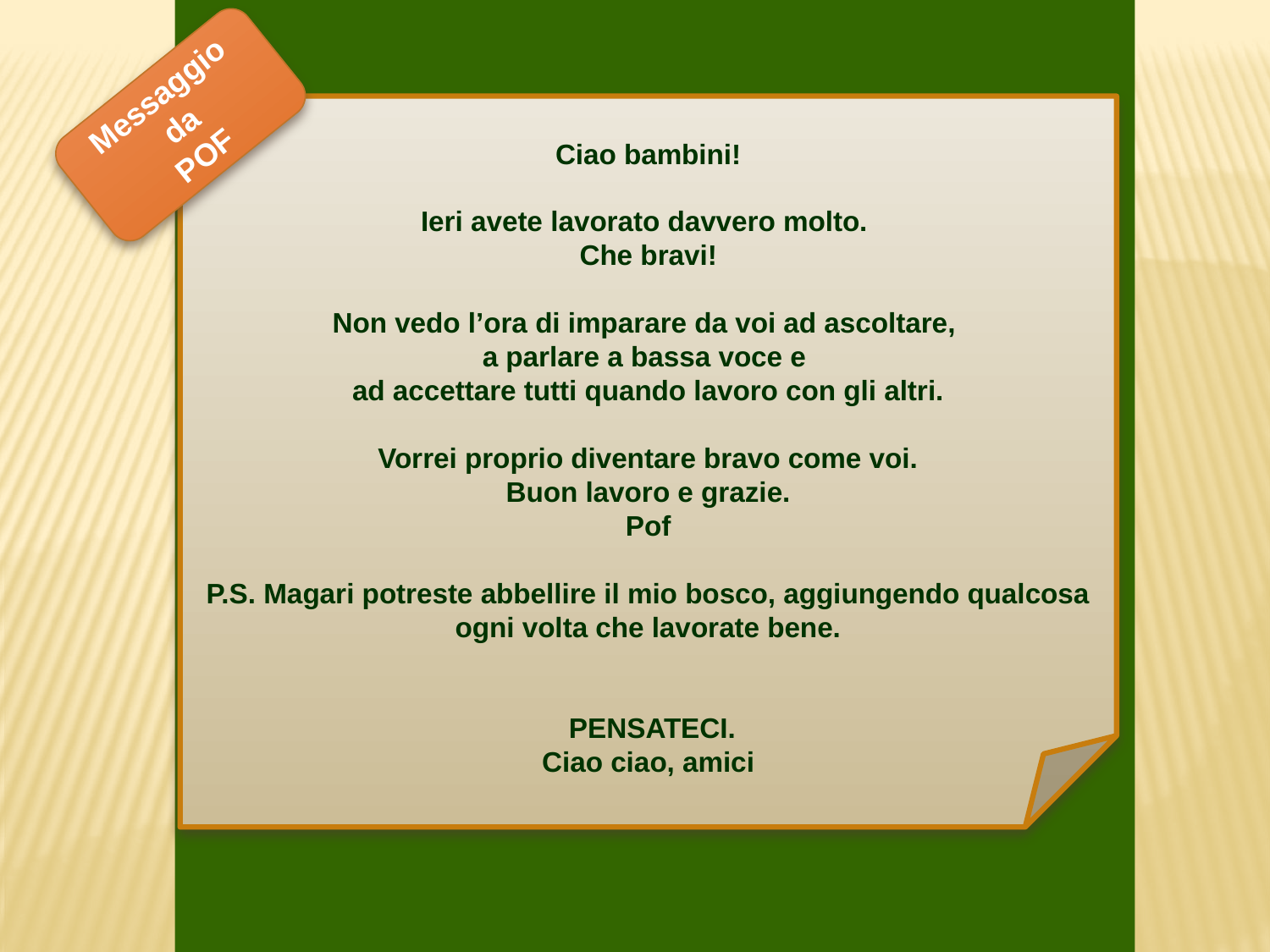

Messaggio da
POF

Ciao bambini!

Ieri avete lavorato davvero molto.
Che bravi!

Non vedo l’ora di imparare da voi ad ascoltare,
a parlare a bassa voce e
ad accettare tutti quando lavoro con gli altri.

Vorrei proprio diventare bravo come voi.
Buon lavoro e grazie.
Pof

P.S. Magari potreste abbellire il mio bosco, aggiungendo qualcosa ogni volta che lavorate bene.

 PENSATECI.
Ciao ciao, amici